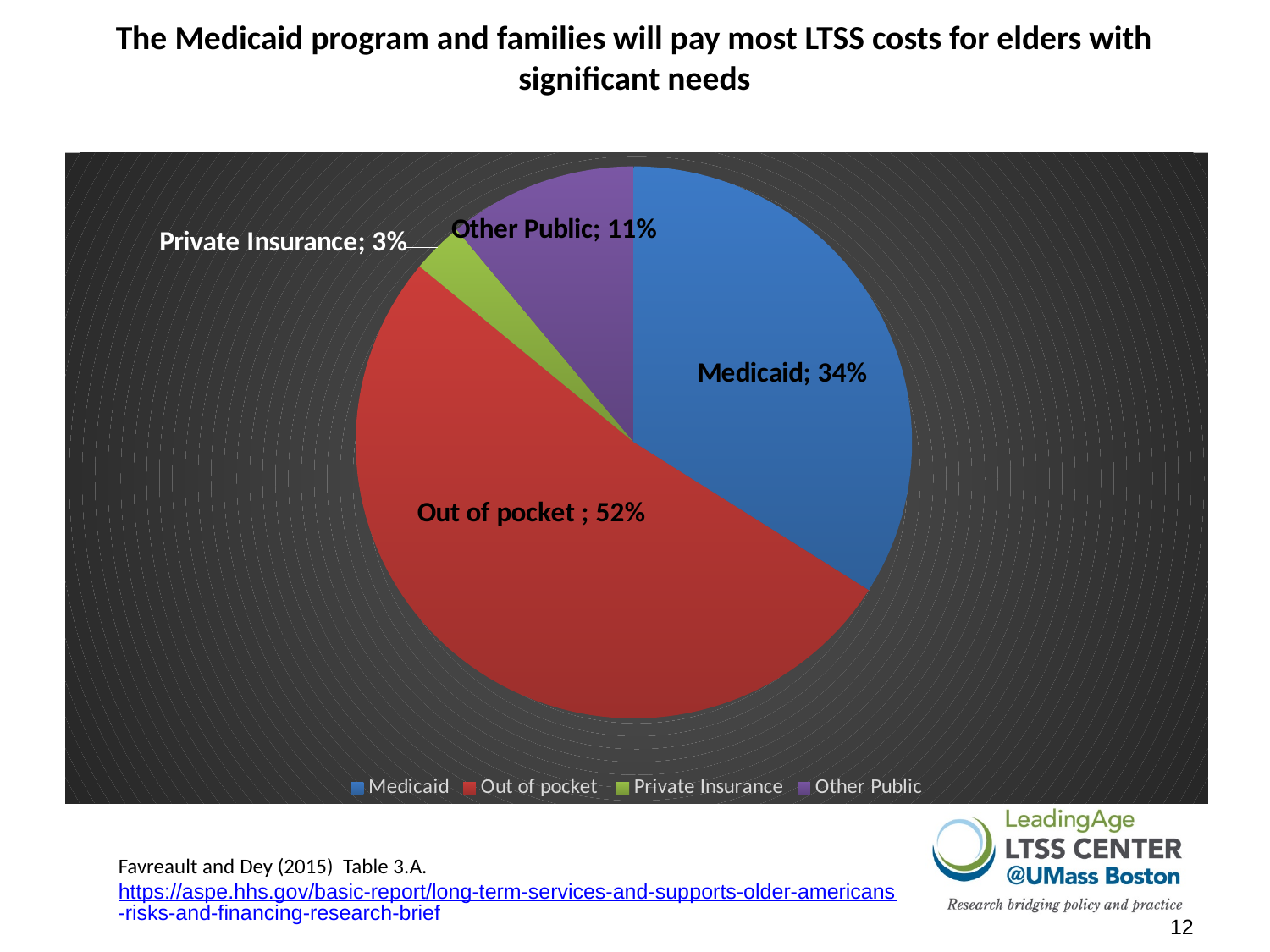

# The Medicaid program and families will pay most LTSS costs for elders with significant needs

### Chart

| Category | Payers |
|---|---|
| Medicaid | 0.34 |
| Out of pocket  | 0.52 |
| Private Insurance | 0.03 |
| Other Public | 0.11 |
Favreault and Dey (2015)  Table 3.A. https://aspe.hhs.gov/basic-report/long-term-services-and-supports-older-americans-risks-and-financing-research-brief
12